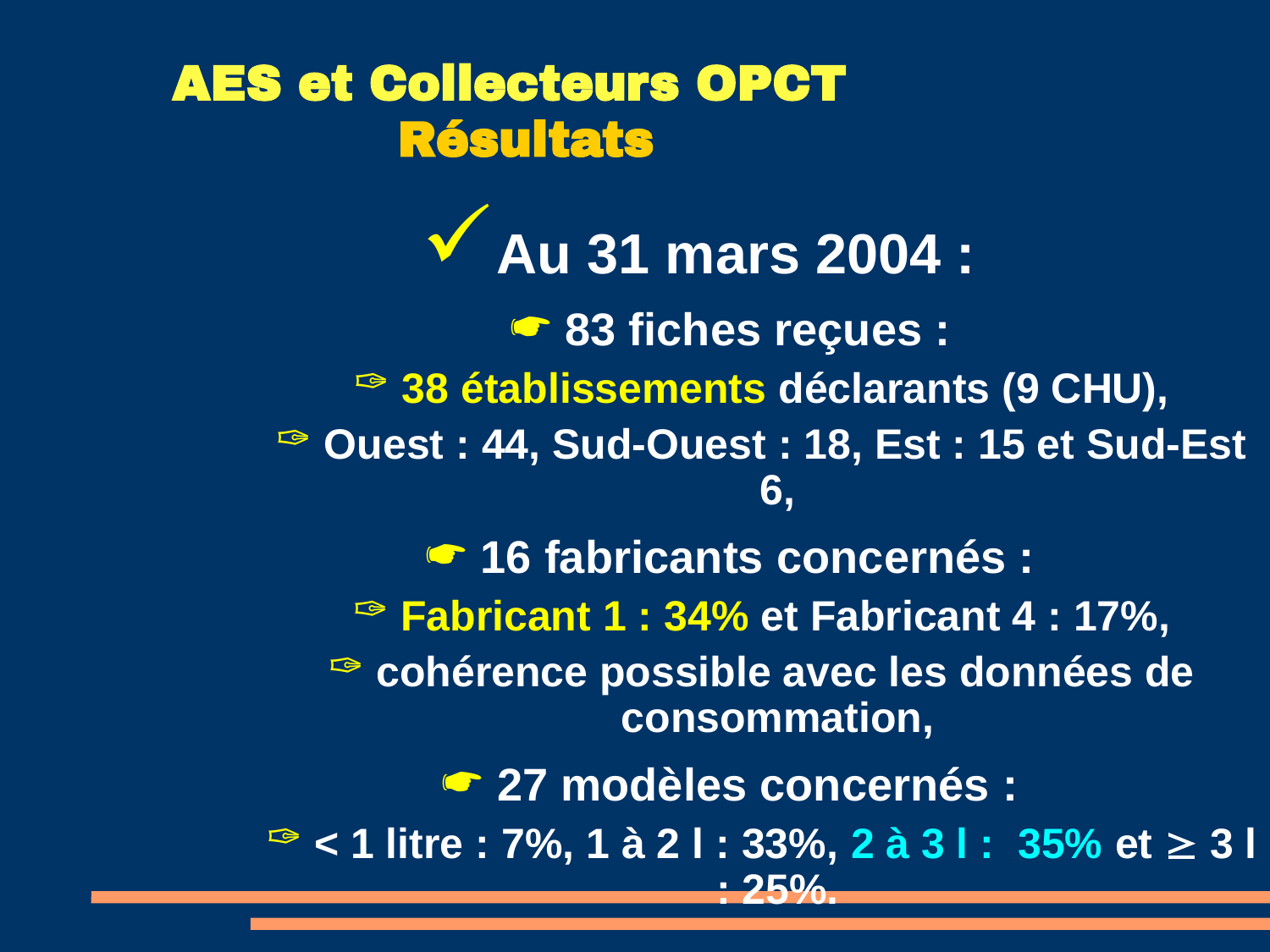

AES et Collecteurs OPCT
 Résultats
Au 31 mars 2004 :
 83 fiches reçues :
 38 établissements déclarants (9 CHU),
 Ouest : 44, Sud-Ouest : 18, Est : 15 et Sud-Est 6,
 16 fabricants concernés :
 Fabricant 1 : 34% et Fabricant 4 : 17%,
 cohérence possible avec les données de consommation,
 27 modèles concernés :
 < 1 litre : 7%, 1 à 2 l : 33%, 2 à 3 l :  35% et ≥ 3 l : 25%.